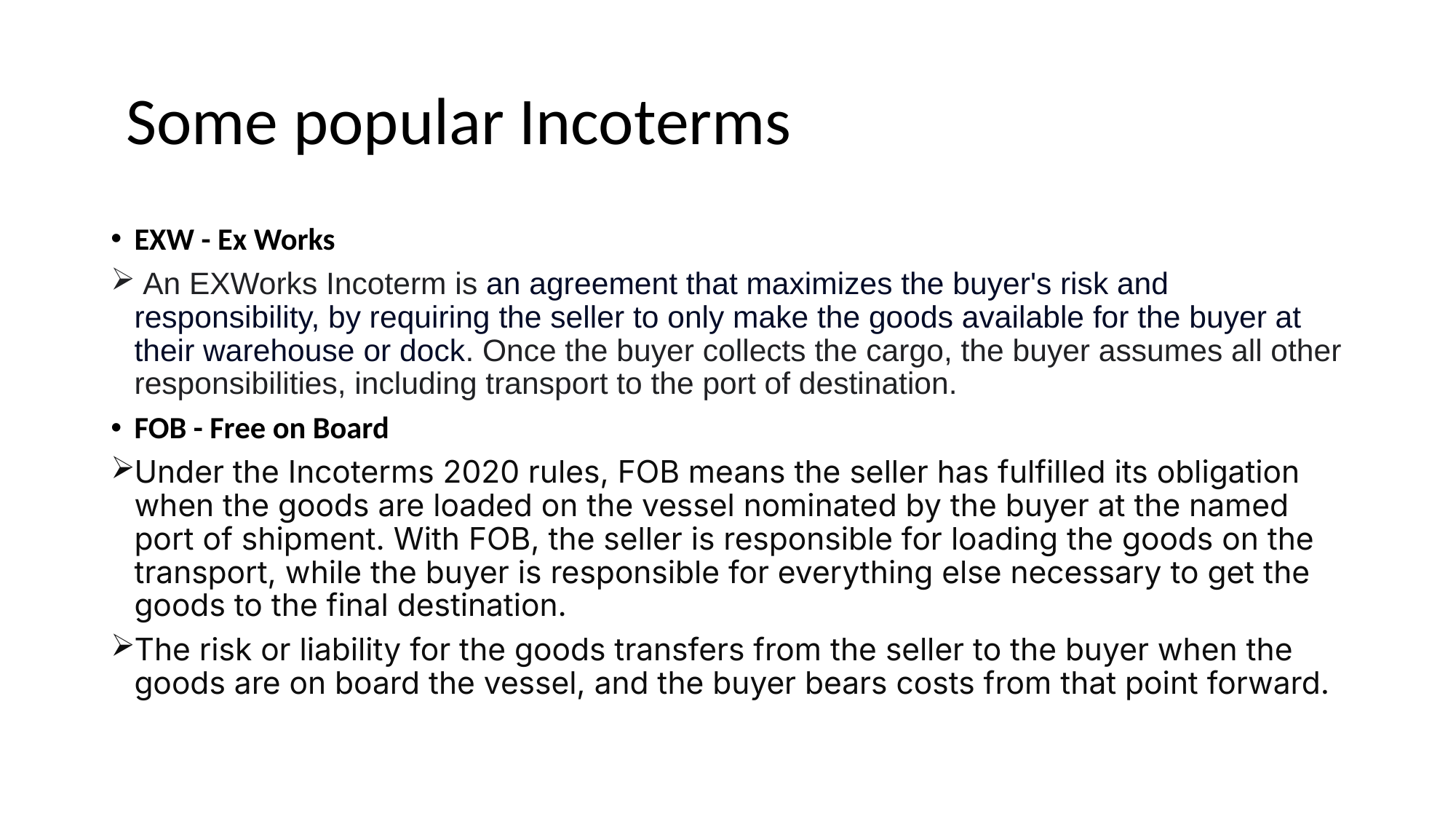

# Some popular Incoterms
EXW - Ex Works
 An EXWorks Incoterm is an agreement that maximizes the buyer's risk and responsibility, by requiring the seller to only make the goods available for the buyer at their warehouse or dock. Once the buyer collects the cargo, the buyer assumes all other responsibilities, including transport to the port of destination.
FOB - Free on Board
Under the Incoterms 2020 rules, FOB means the seller has fulfilled its obligation when the goods are loaded on the vessel nominated by the buyer at the named port of shipment. With FOB, the seller is responsible for loading the goods on the transport, while the buyer is responsible for everything else necessary to get the goods to the final destination.
The risk or liability for the goods transfers from the seller to the buyer when the goods are on board the vessel, and the buyer bears costs from that point forward.